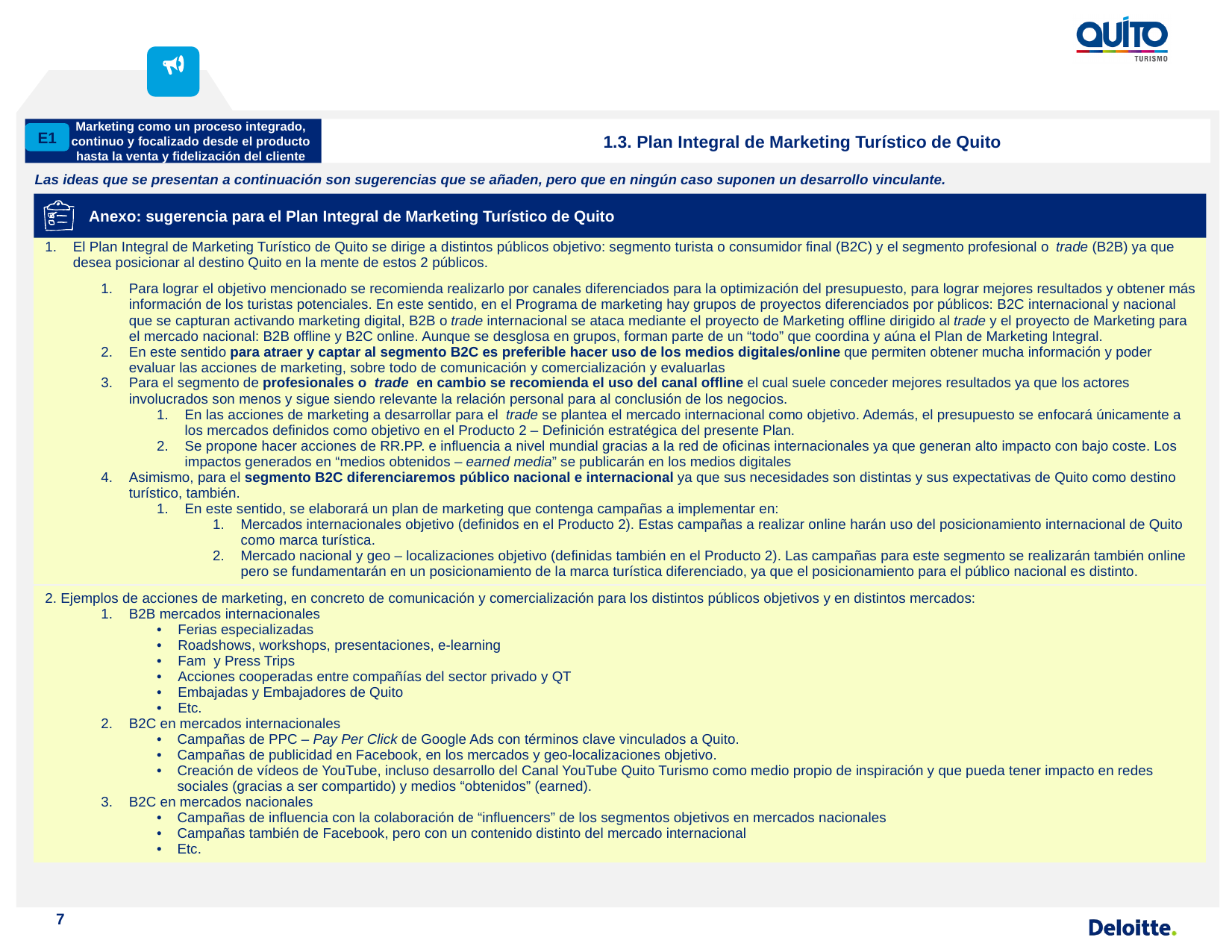

Marketing como un proceso integrado, continuo y focalizado desde el producto hasta la venta y fidelización del cliente
1.3. Plan Integral de Marketing Turístico de Quito
E1
Las ideas que se presentan a continuación son sugerencias que se añaden, pero que en ningún caso suponen un desarrollo vinculante.

Anexo: sugerencia para el Plan Integral de Marketing Turístico de Quito
| El Plan Integral de Marketing Turístico de Quito se dirige a distintos públicos objetivo: segmento turista o consumidor final (B2C) y el segmento profesional o trade (B2B) ya que desea posicionar al destino Quito en la mente de estos 2 públicos. Para lograr el objetivo mencionado se recomienda realizarlo por canales diferenciados para la optimización del presupuesto, para lograr mejores resultados y obtener más información de los turistas potenciales. En este sentido, en el Programa de marketing hay grupos de proyectos diferenciados por públicos: B2C internacional y nacional que se capturan activando marketing digital, B2B o trade internacional se ataca mediante el proyecto de Marketing offline dirigido al trade y el proyecto de Marketing para el mercado nacional: B2B offline y B2C online. Aunque se desglosa en grupos, forman parte de un “todo” que coordina y aúna el Plan de Marketing Integral. En este sentido para atraer y captar al segmento B2C es preferible hacer uso de los medios digitales/online que permiten obtener mucha información y poder evaluar las acciones de marketing, sobre todo de comunicación y comercialización y evaluarlas Para el segmento de profesionales o trade en cambio se recomienda el uso del canal offline el cual suele conceder mejores resultados ya que los actores involucrados son menos y sigue siendo relevante la relación personal para al conclusión de los negocios. En las acciones de marketing a desarrollar para el trade se plantea el mercado internacional como objetivo. Además, el presupuesto se enfocará únicamente a los mercados definidos como objetivo en el Producto 2 – Definición estratégica del presente Plan. Se propone hacer acciones de RR.PP. e influencia a nivel mundial gracias a la red de oficinas internacionales ya que generan alto impacto con bajo coste. Los impactos generados en “medios obtenidos – earned media” se publicarán en los medios digitales Asimismo, para el segmento B2C diferenciaremos público nacional e internacional ya que sus necesidades son distintas y sus expectativas de Quito como destino turístico, también. En este sentido, se elaborará un plan de marketing que contenga campañas a implementar en: Mercados internacionales objetivo (definidos en el Producto 2). Estas campañas a realizar online harán uso del posicionamiento internacional de Quito como marca turística. Mercado nacional y geo – localizaciones objetivo (definidas también en el Producto 2). Las campañas para este segmento se realizarán también online pero se fundamentarán en un posicionamiento de la marca turística diferenciado, ya que el posicionamiento para el público nacional es distinto. |
| --- |
| 2. Ejemplos de acciones de marketing, en concreto de comunicación y comercialización para los distintos públicos objetivos y en distintos mercados: B2B mercados internacionales Ferias especializadas Roadshows, workshops, presentaciones, e-learning Fam y Press Trips Acciones cooperadas entre compañías del sector privado y QT Embajadas y Embajadores de Quito Etc. B2C en mercados internacionales Campañas de PPC – Pay Per Click de Google Ads con términos clave vinculados a Quito. Campañas de publicidad en Facebook, en los mercados y geo-localizaciones objetivo. Creación de vídeos de YouTube, incluso desarrollo del Canal YouTube Quito Turismo como medio propio de inspiración y que pueda tener impacto en redes sociales (gracias a ser compartido) y medios “obtenidos” (earned). B2C en mercados nacionales Campañas de influencia con la colaboración de “influencers” de los segmentos objetivos en mercados nacionales Campañas también de Facebook, pero con un contenido distinto del mercado internacional Etc. |
7